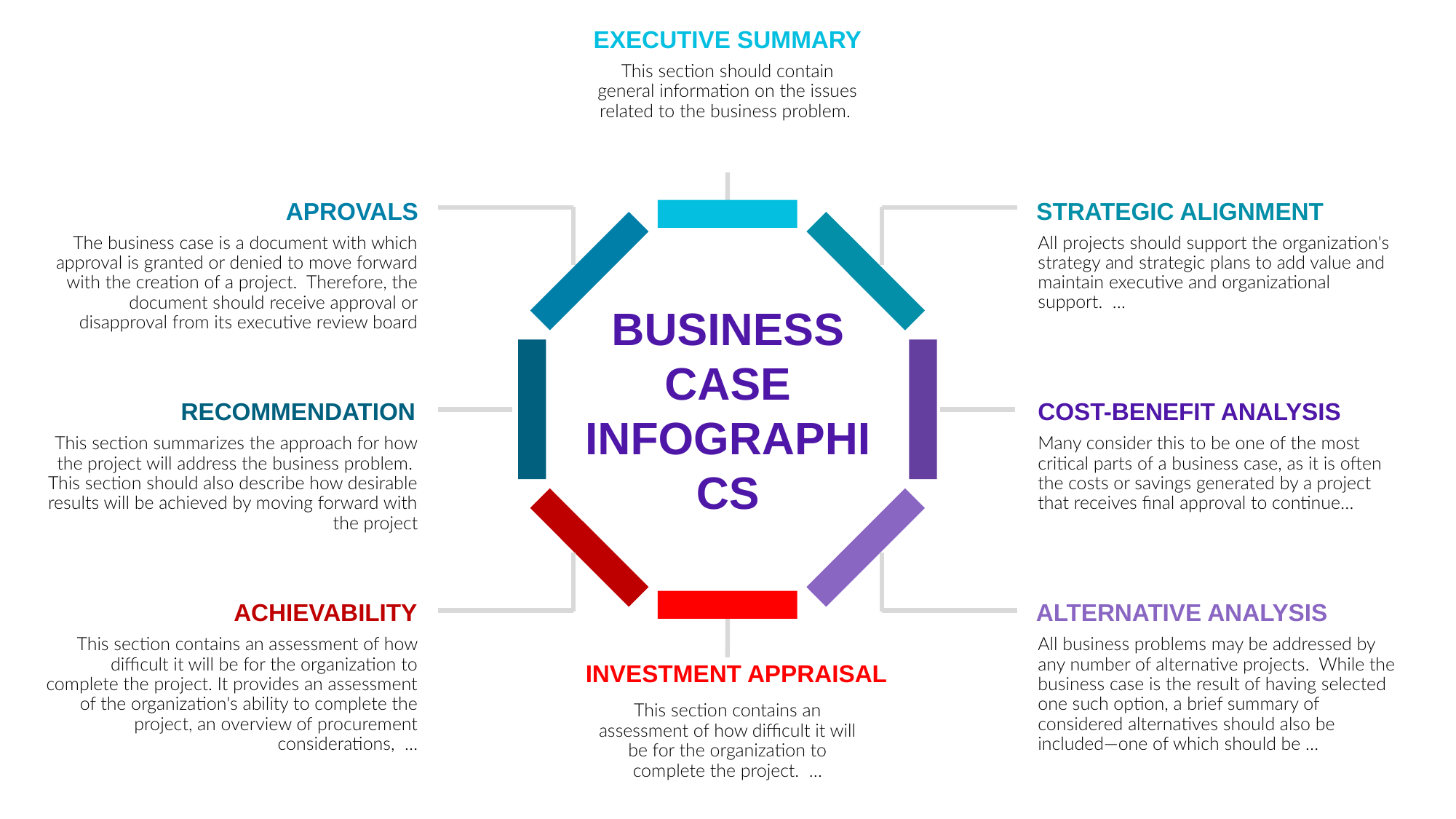

EXECUTIVE SUMMARY
This section should contain general information on the issues related to the business problem.

APROVALS
STRATEGIC ALIGNMENT

The business case is a document with which approval is granted or denied to move forward with the creation of a project.  Therefore, the document should receive approval or disapproval from its executive review board
All projects should support the organization's strategy and strategic plans to add value and maintain executive and organizational support.  …
BUSINESS CASE INFOGRAPHICS

RECOMMENDATION
COST-BENEFIT ANALYSIS
This section summarizes the approach for how the project will address the business problem.  This section should also describe how desirable results will be achieved by moving forward with the project
Many consider this to be one of the most critical parts of a business case, as it is often the costs or savings generated by a project that receives final approval to continue…

ACHIEVABILITY
ALTERNATIVE ANALYSIS

This section contains an assessment of how difficult it will be for the organization to complete the project. It provides an assessment of the organization's ability to complete the project, an overview of procurement considerations,  …
All business problems may be addressed by any number of alternative projects.  While the business case is the result of having selected one such option, a brief summary of considered alternatives should also be included—one of which should be …
INVESTMENT APPRAISAL
This section contains an assessment of how difficult it will be for the organization to complete the project.  …